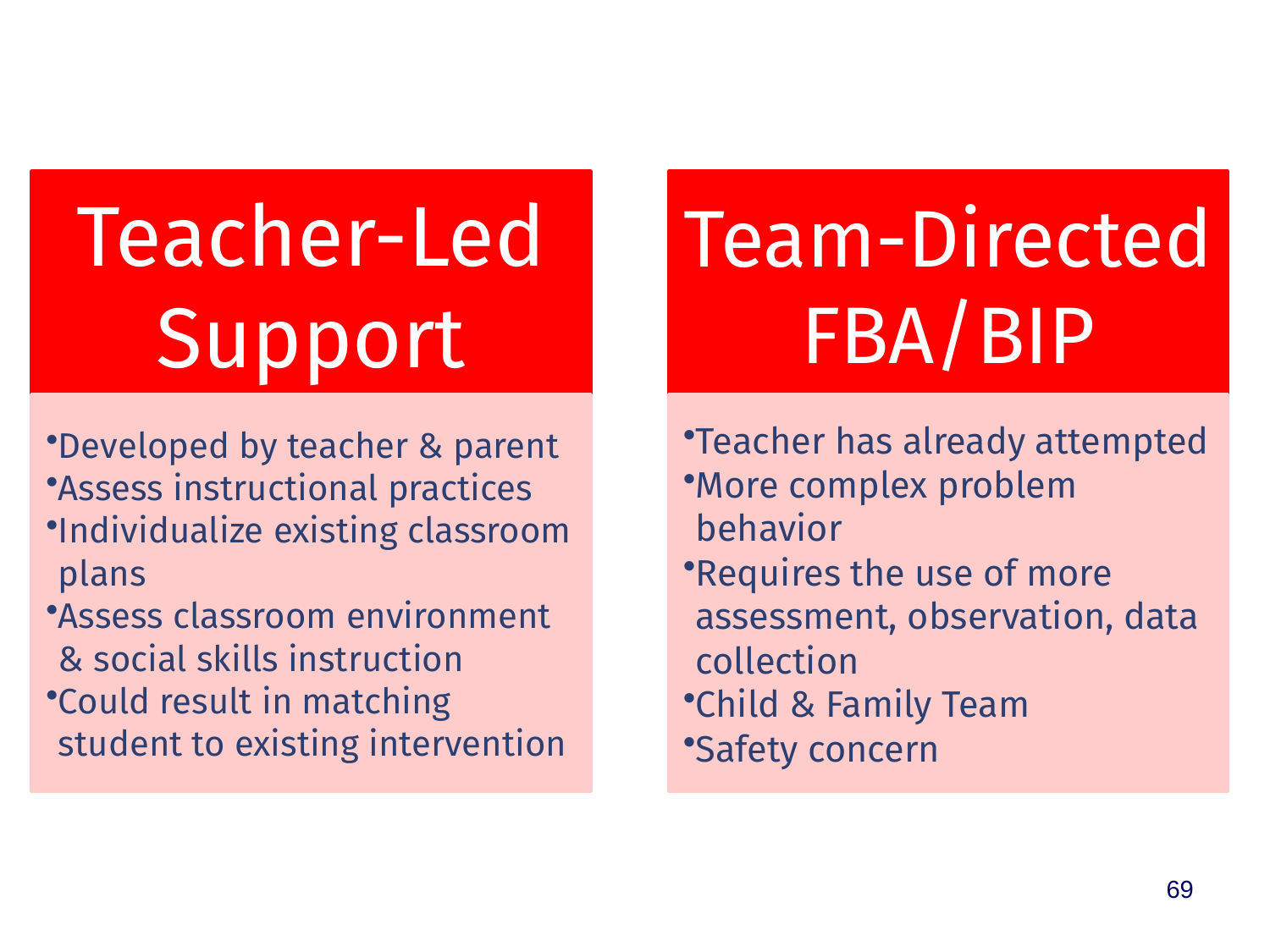

Team-Directed FBA/BIP
Teacher has already attempted
Teacher-Led Support
Developed by teacher & parent
Assess instructional practices
Individualize existing classroom plans
Assess classroom environment & social skills instruction
Could result in matching student to existing intervention
More complex problem behavior
Requires the use of more assessment, observation, data collection
Child & Family Team
Safety concern
69